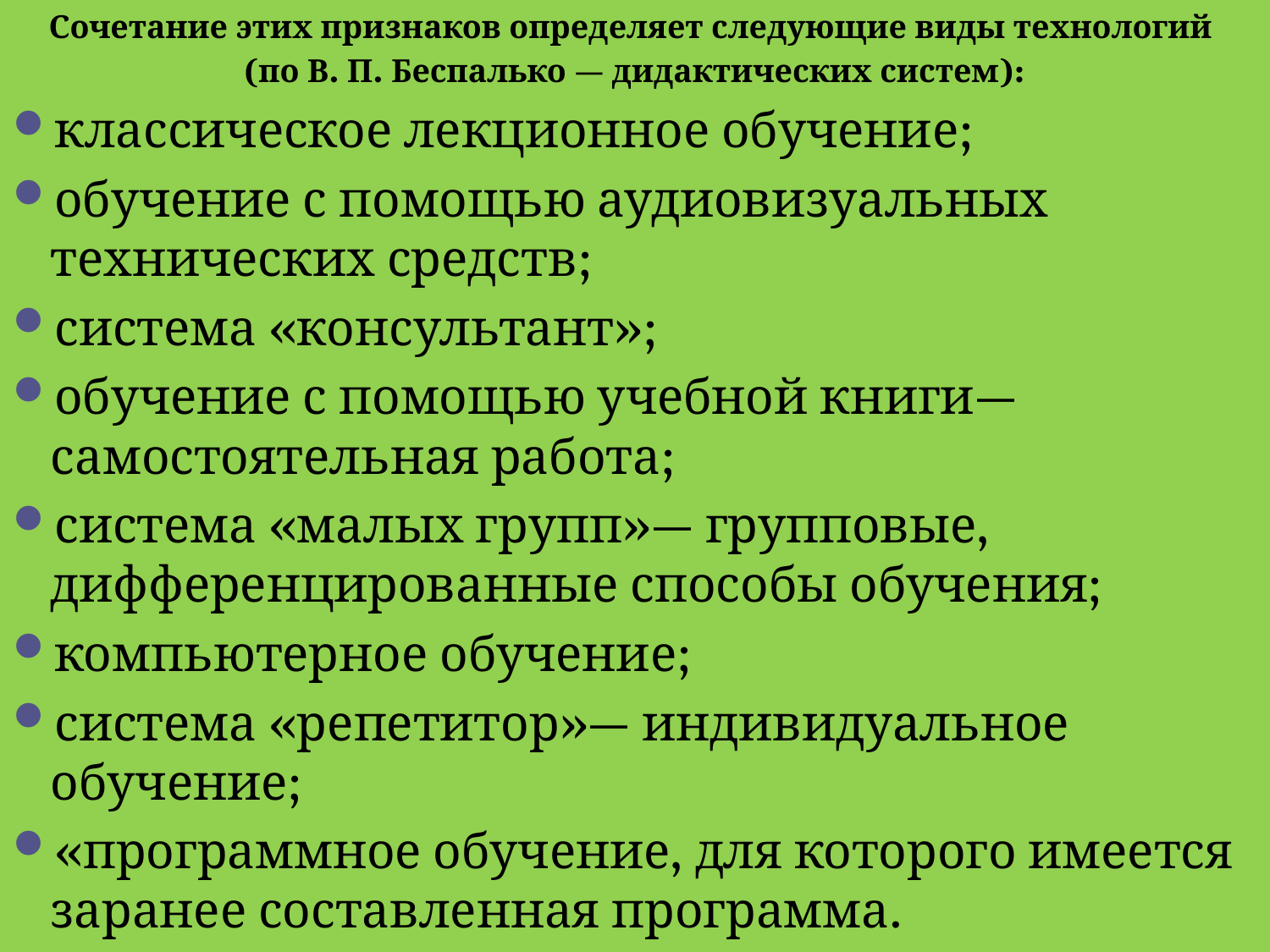

Сочетание этих признаков определяет следующие виды технологий
(по В. П. Беспалько — дидактических систем):
классическое лекционное обучение;
обучение с помощью аудиовизуальных технических средств;
система «консультант»;
обучение с помощью учебной книги— самостоятельная работа;
система «малых групп»— групповые, дифференцированные способы обучения;
компьютерное обучение;
система «репетитор»— индивидуальное обучение;
«программное обучение, для которого имеется заранее составленная программа.